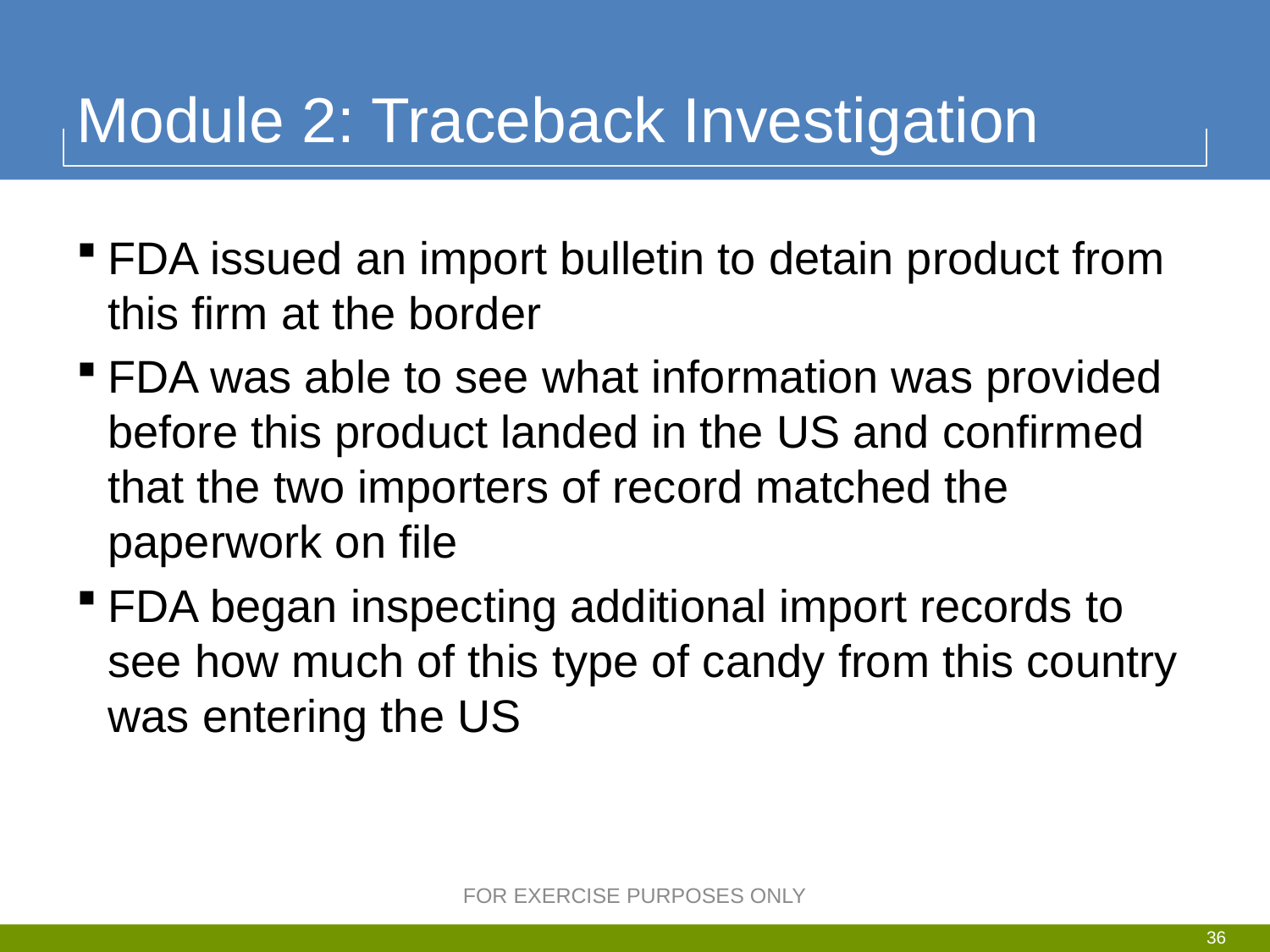

# Module 2: Traceback Investigation
FDA issued an import bulletin to detain product from this firm at the border
FDA was able to see what information was provided before this product landed in the US and confirmed that the two importers of record matched the paperwork on file
FDA began inspecting additional import records to see how much of this type of candy from this country was entering the US
FOR EXERCISE PURPOSES ONLY